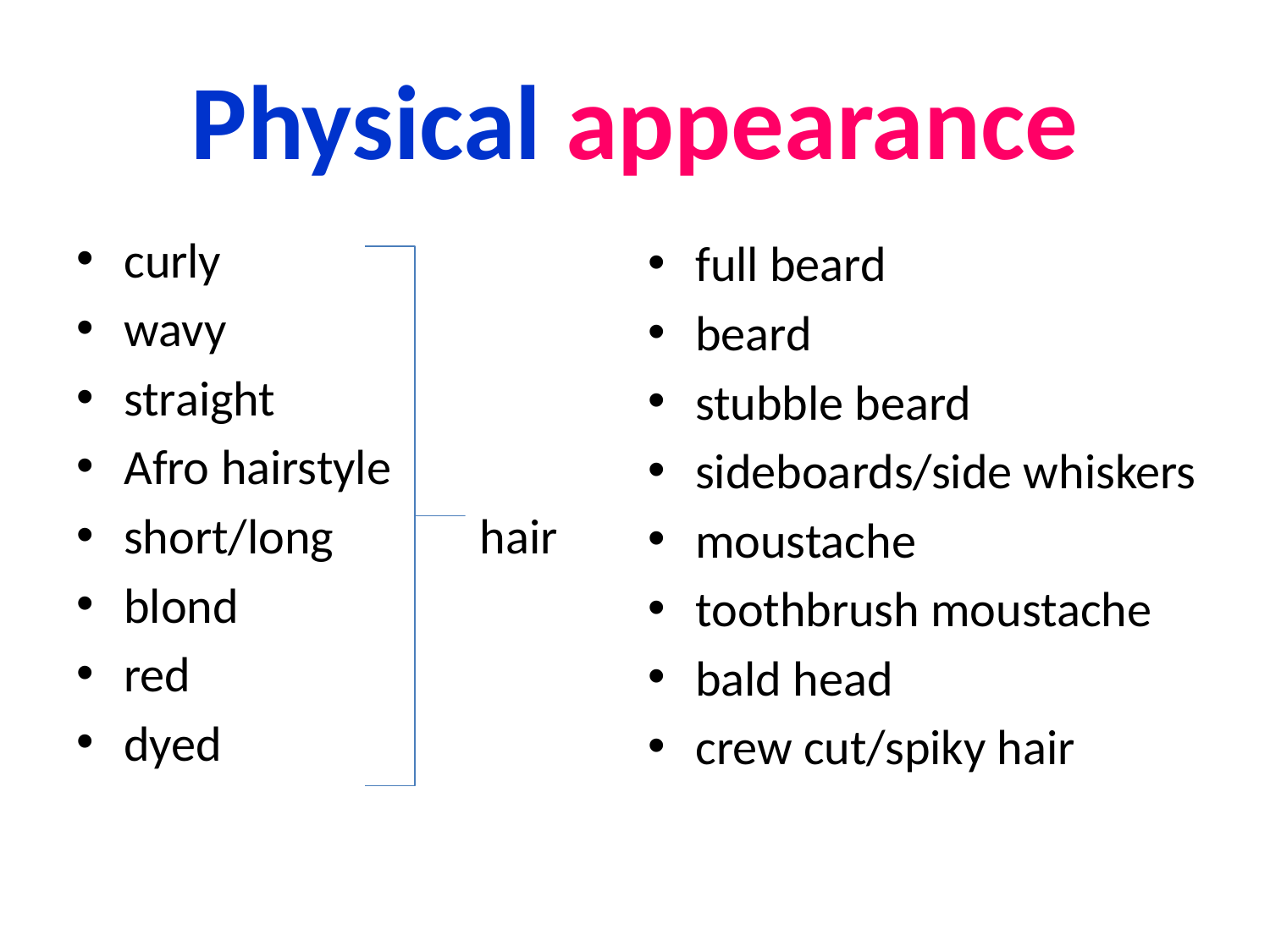

# Physical appearance
curly
wavy
straight
Afro hairstyle
short/long             hair
blond
red
dyed
full beard
beard
stubble beard
sideboards/side whiskers
moustache
toothbrush moustache
bald head
crew cut/spiky hair